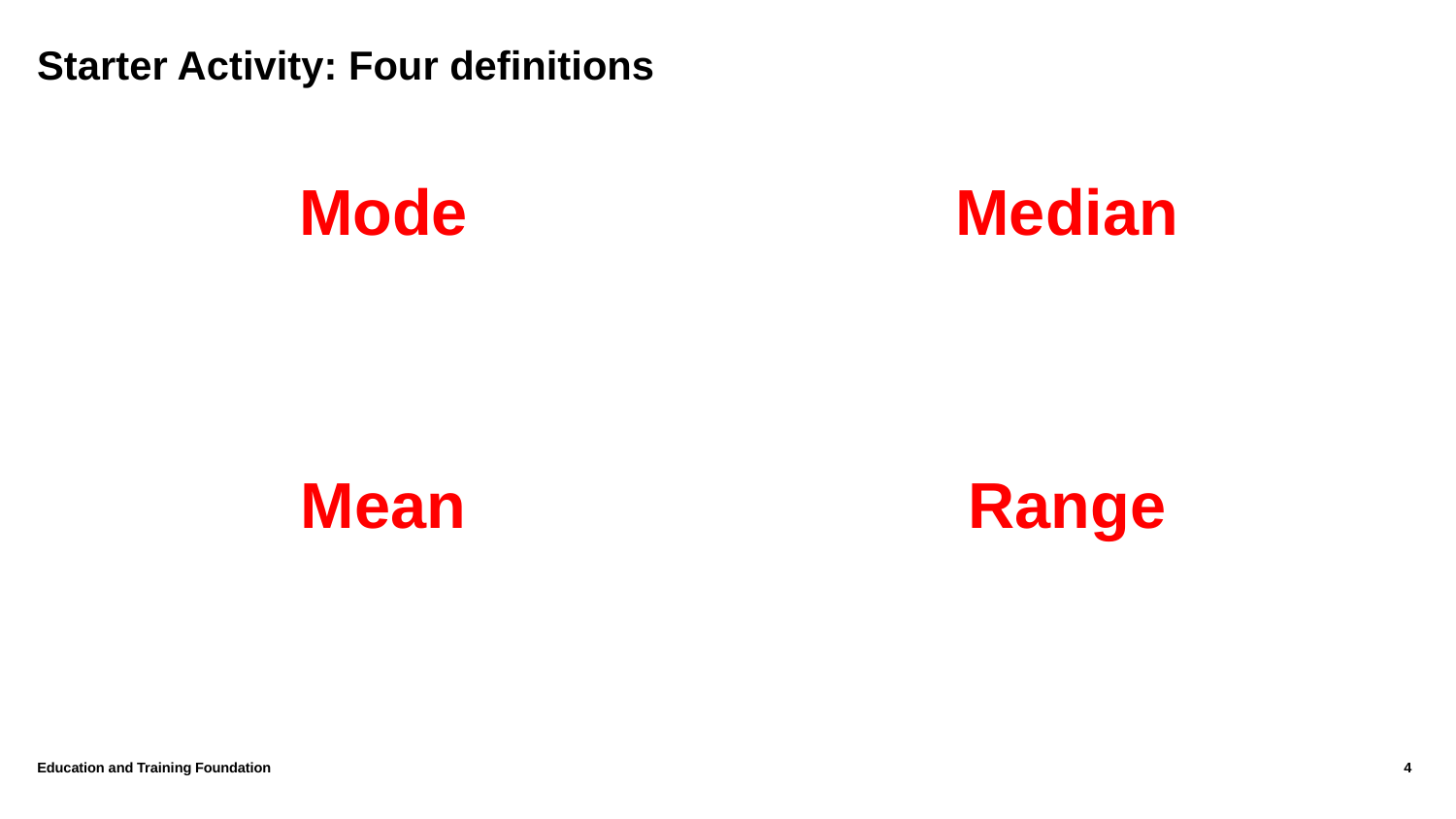

# Starter Activity: Four definitions
Mode
Median
Mean
Range
Education and Training Foundation
4